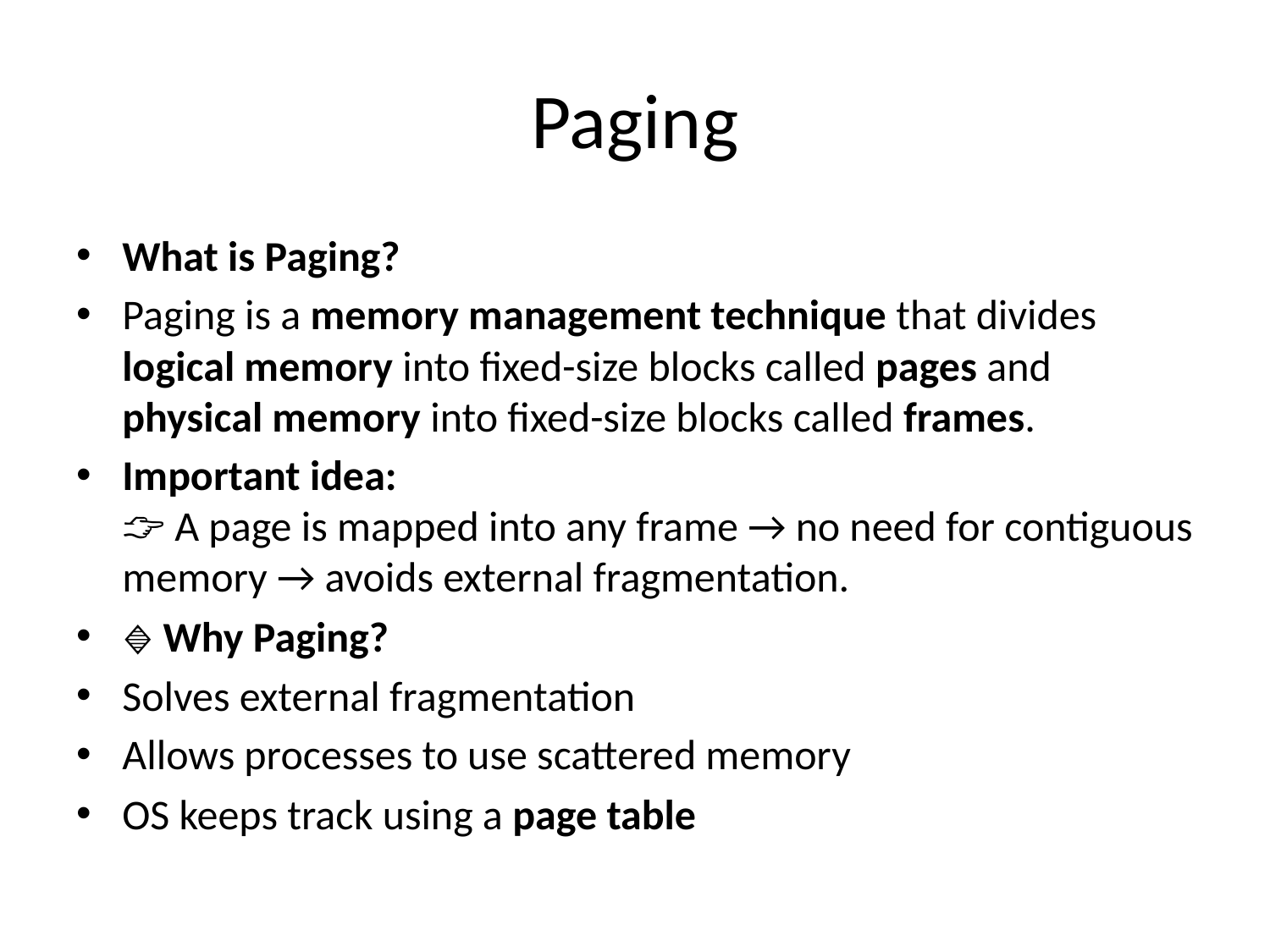

# Paging
What is Paging?
Paging is a memory management technique that divides logical memory into fixed-size blocks called pages and physical memory into fixed-size blocks called frames.
Important idea:
👉 A page is mapped into any frame → no need for contiguous memory → avoids external fragmentation.
🔹 Why Paging?
Solves external fragmentation
Allows processes to use scattered memory
OS keeps track using a page table